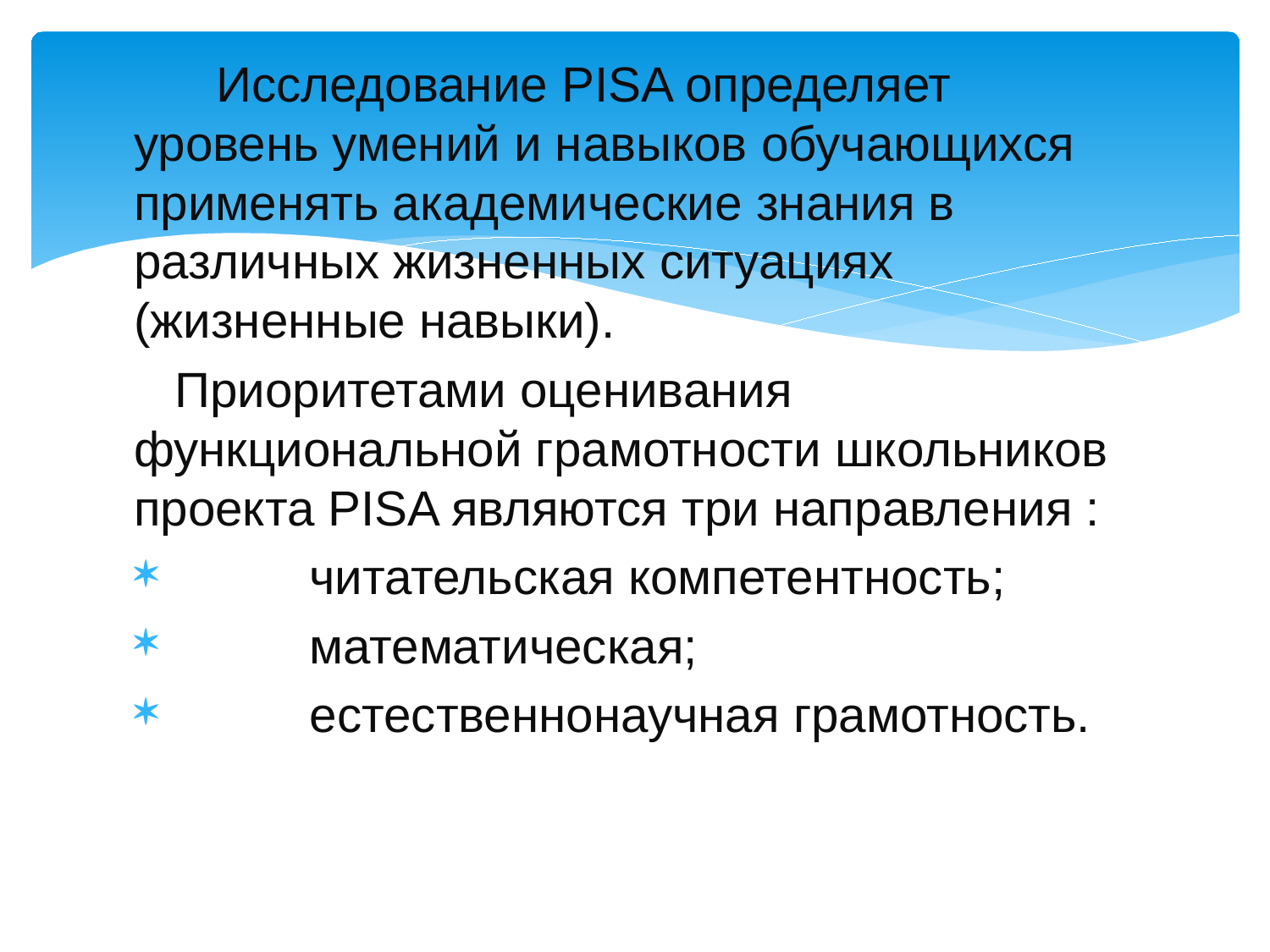

#
      Исследование PISA определяет уровень умений и навыков обучающихся применять академические знания в различных жизненных ситуациях (жизненные навыки).
   Приоритетами оценивания функциональной грамотности школьников проекта PISA являются три направления :
          читательская компетентность;
          математическая;
          естественнонаучная грамотность.